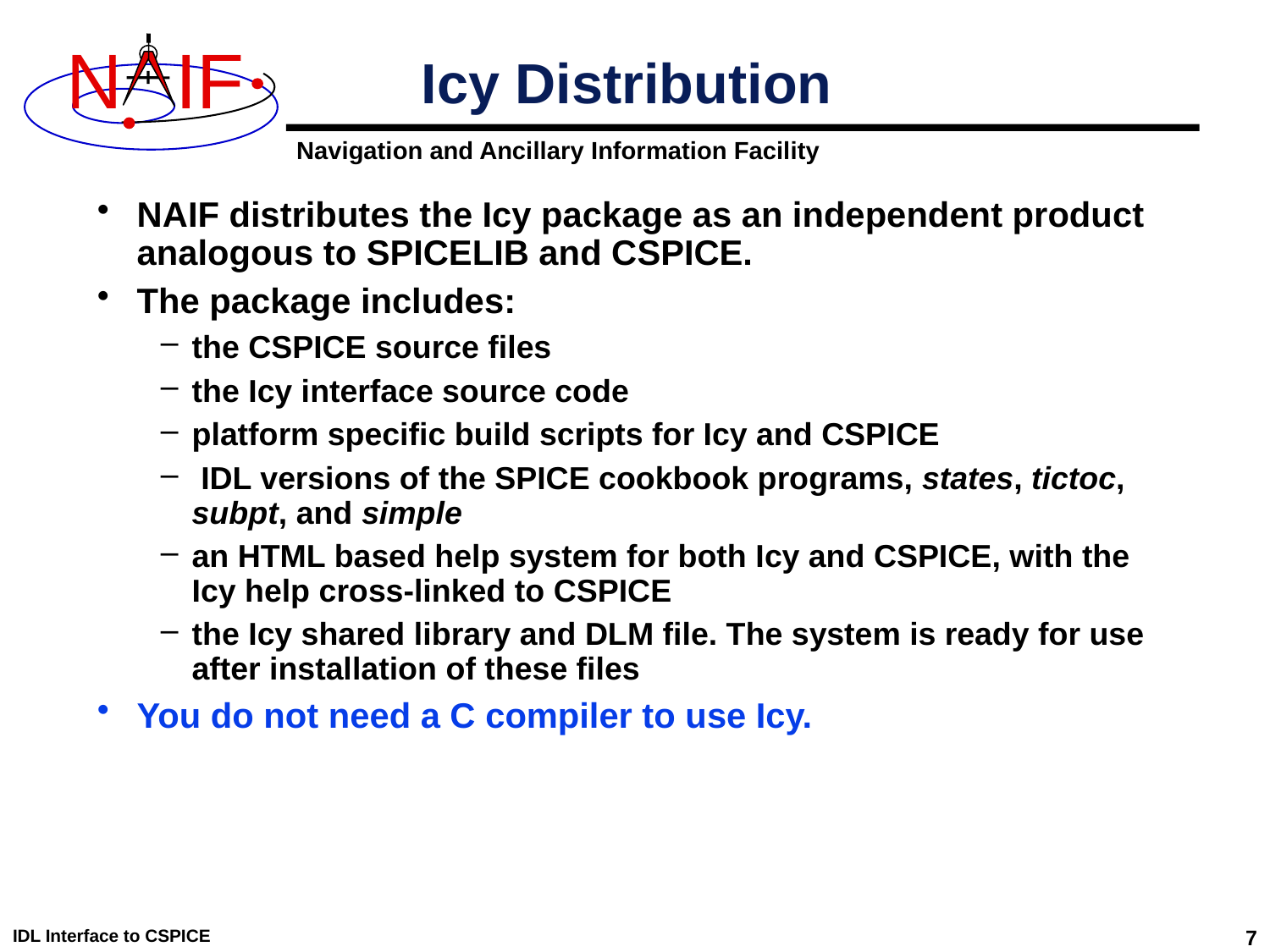

Icy Distribution
NAIF distributes the Icy package as an independent product analogous to SPICELIB and CSPICE.
The package includes:
the CSPICE source files
the Icy interface source code
platform specific build scripts for Icy and CSPICE
 IDL versions of the SPICE cookbook programs, states, tictoc, subpt, and simple
an HTML based help system for both Icy and CSPICE, with the Icy help cross-linked to CSPICE
the Icy shared library and DLM file. The system is ready for use after installation of these files
You do not need a C compiler to use Icy.
IDL Interface to CSPICE
7